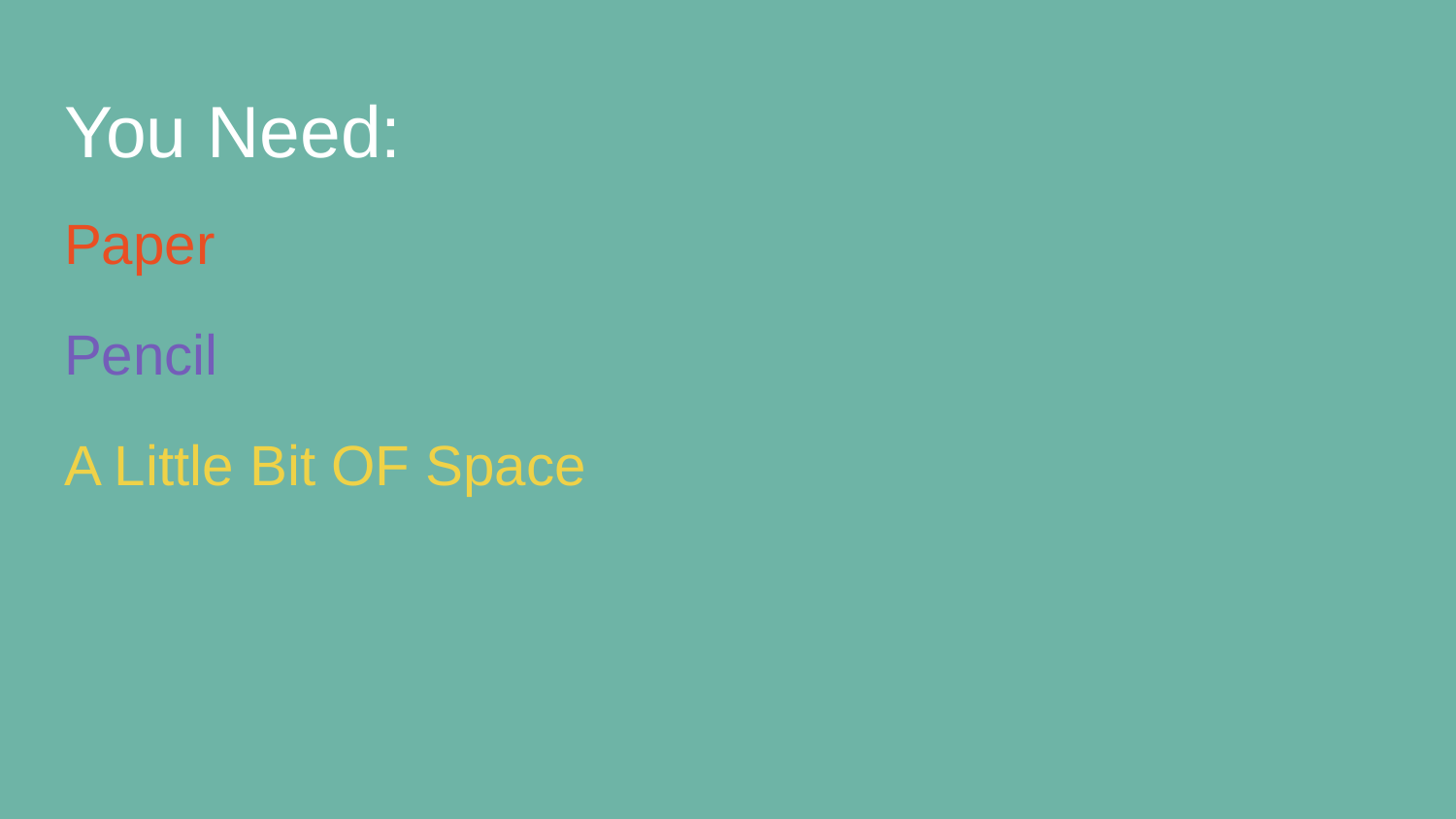

# You Need:
Paper
Pencil
A Little Bit OF Space